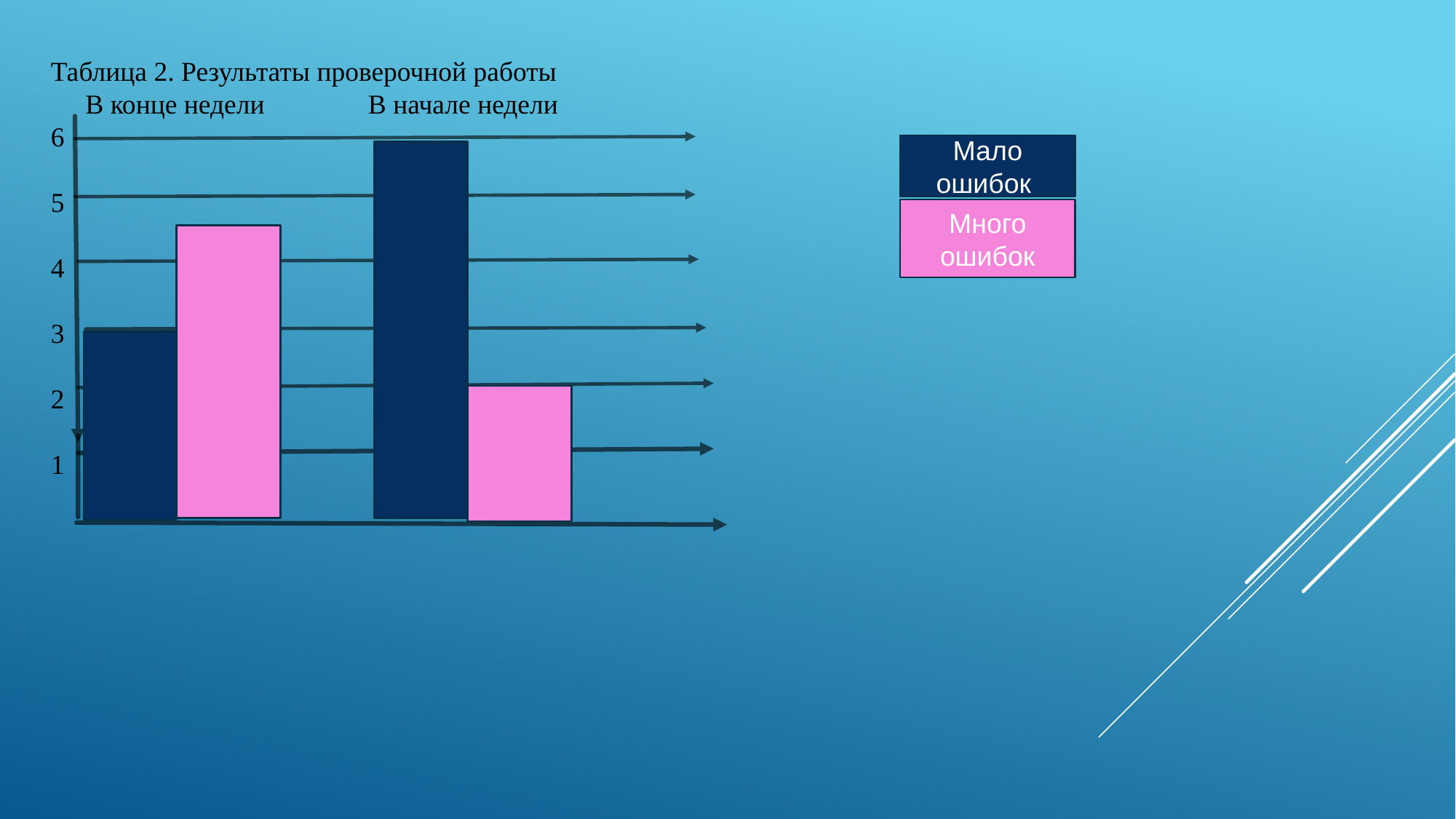

Таблица 2. Результаты проверочной работы
     В конце недели               В начале недели
6

5

4

3

2

1

Мало ошибок

Много ошибок